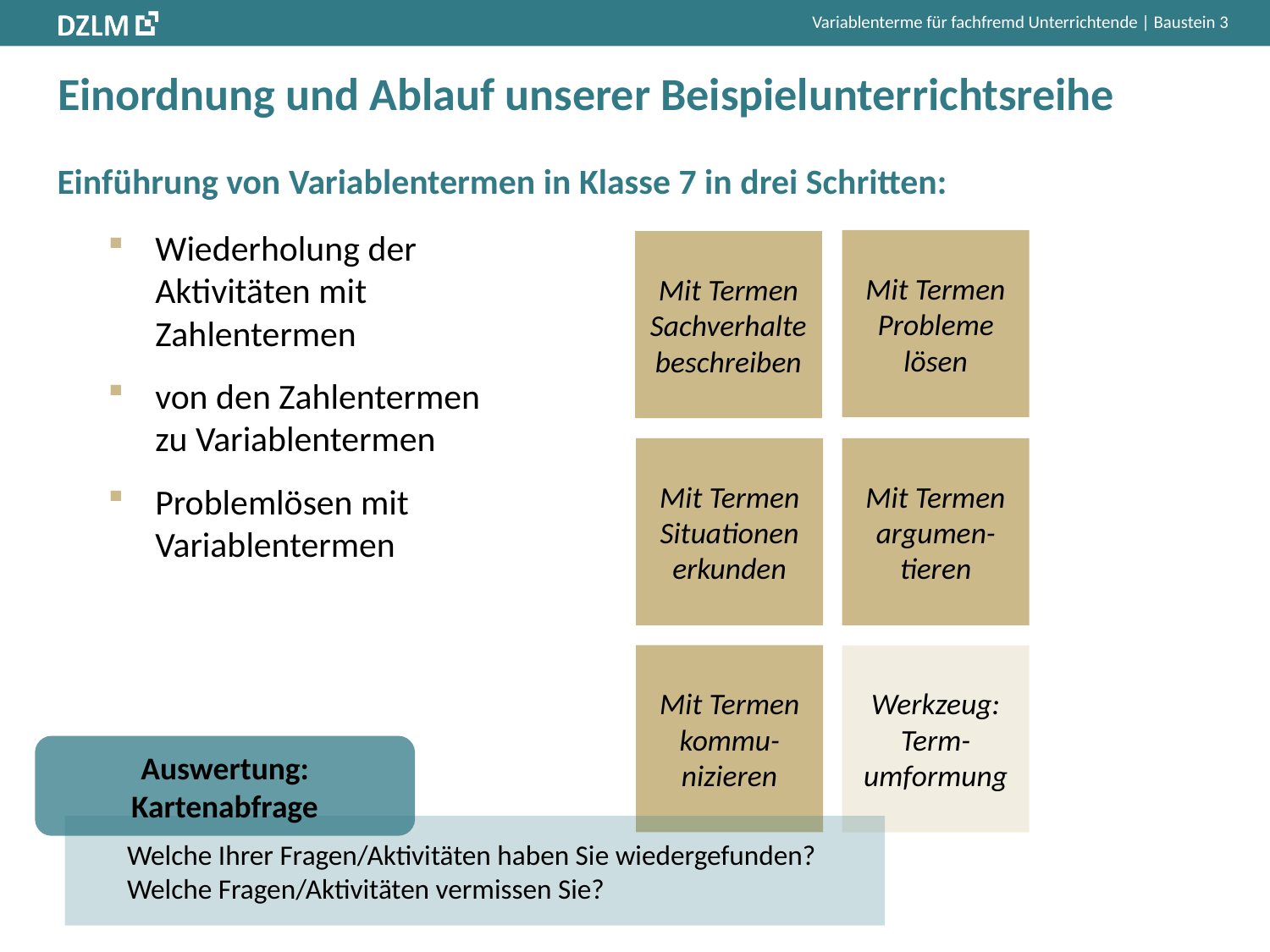

# Einordnung und Ablauf unserer Beispielunterrichtsreihe
Einführung von Variablentermen in Klasse 7 in drei Schritten:
Wiederholung der Aktivitäten mit Zahlentermen
von den Zahlentermen zu Variablentermen
Problemlösen mit Variablentermen
Mit Termen Probleme lösen
Mit Termen Sachverhalte beschreiben
Mit Termen argumen-tieren
Mit Termen Situationen erkunden
Mit Termen kommu-nizieren
Werkzeug: Term-umformung
Auswertung:
Kartenabfrage
Welche Ihrer Fragen/Aktivitäten haben Sie wiedergefunden?
Welche Fragen/Aktivitäten vermissen Sie?